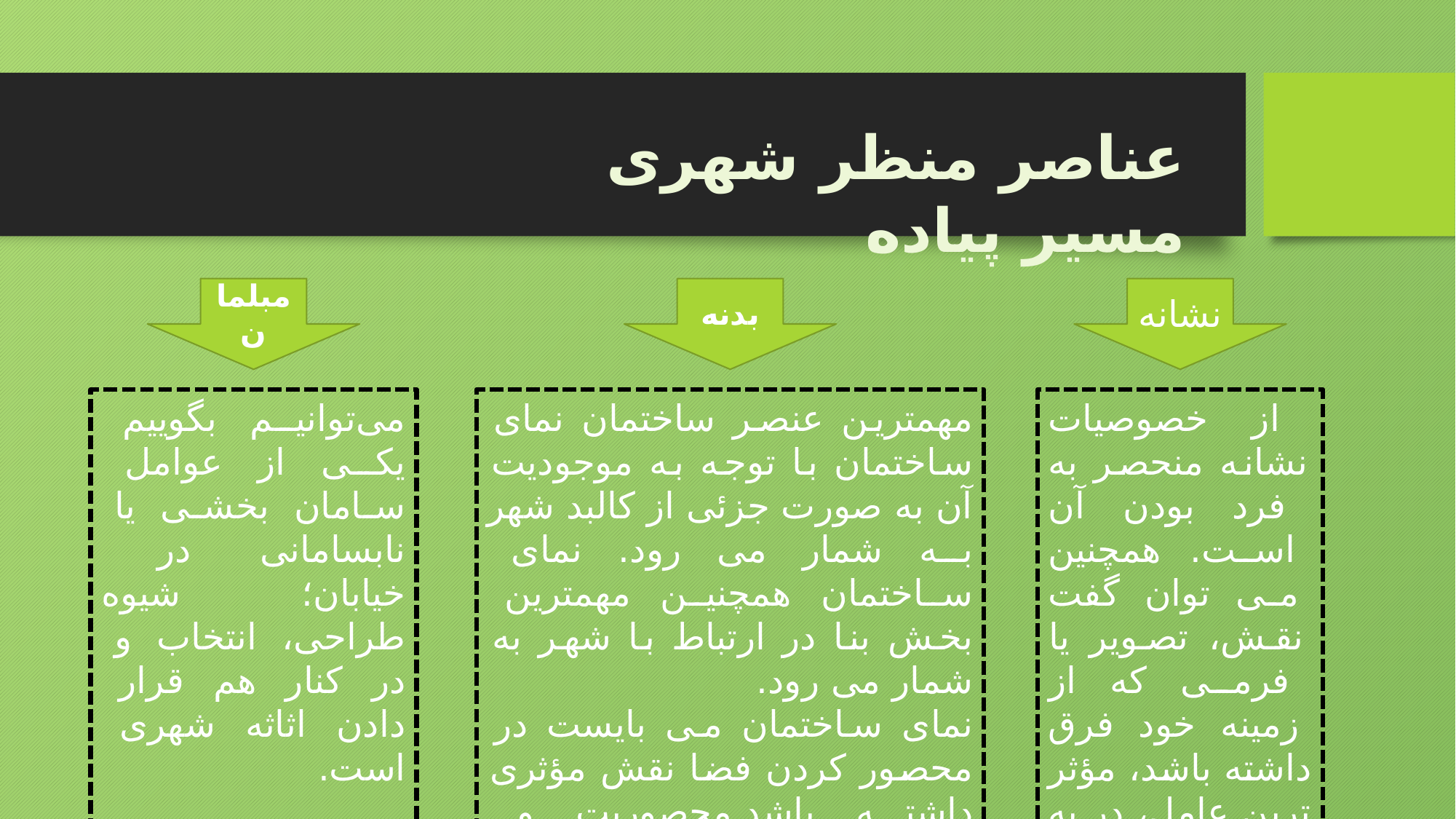

عناصر منظر شهری مسیر پیاده
بدنه
مبلمان
نشانه
می‌توانیم بگوییم یکی از عوامل سامان بخشی یا نابسامانی در خیابان؛ شیوه طراحی، انتخاب و در کنار هم قرار دادن اثاثه شهری است.

مهمترین عنصر ساختمان نمای ساختمان با توجه به موجودیت آن به صورت جزئی از کالبد شهر به شمار می رود. نمای ساختمان همچنین مهمترین بخش بنا در ارتباط با شهر به شمار می رود.
نمای ساختمان می بایست در محصور کردن فضا نقش مؤثری داشته باشد.محصوریت و تغییرات آن عامل مؤثری در تنوع و وحدت مسیر پیاده است.
از خصوصیات نشانه منحصر به فرد بودن آن است. همچنین می توان گفت نقش، تصویر یا فرمی که از زمینه خود فرق داشته باشد، مؤثر ترین عامل، در به وجود آوردن یک نشانه است.